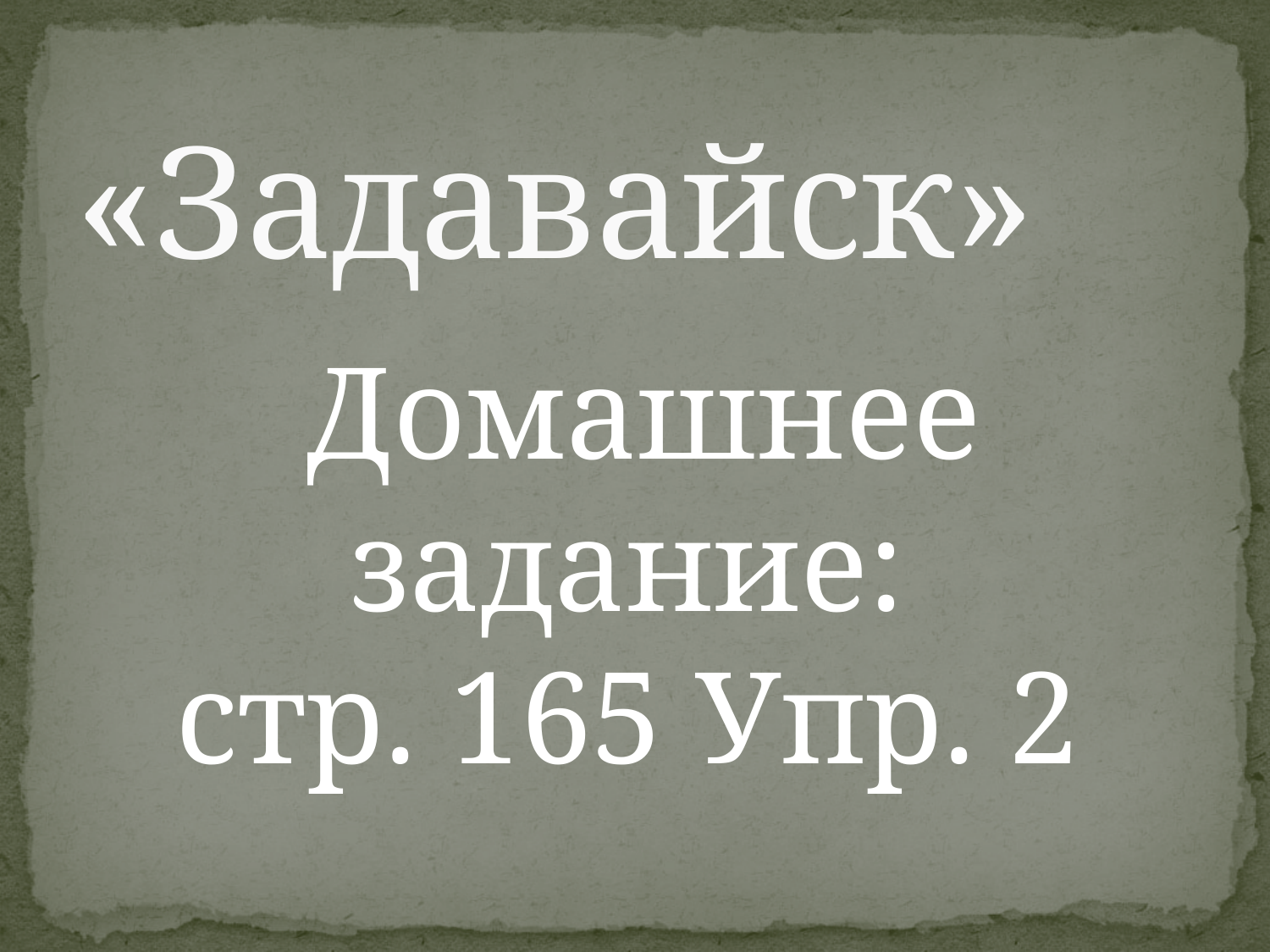

# «Задавайск»
Домашнее задание:
стр. 165 Упр. 2